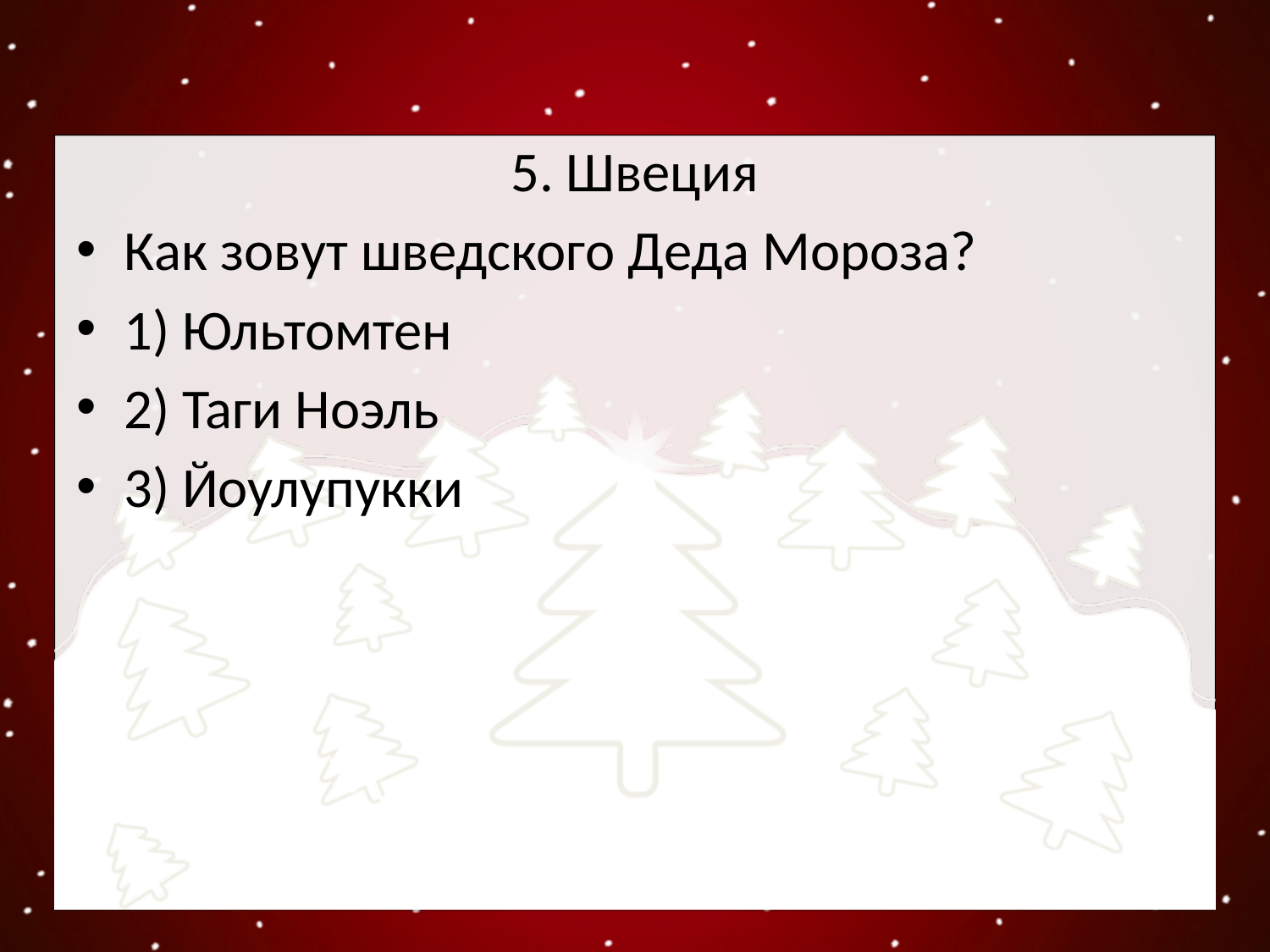

5. Швеция
Как зовут шведского Деда Мороза?
1) Юльтомтен
2) Таги Ноэль
3) Йоулупукки